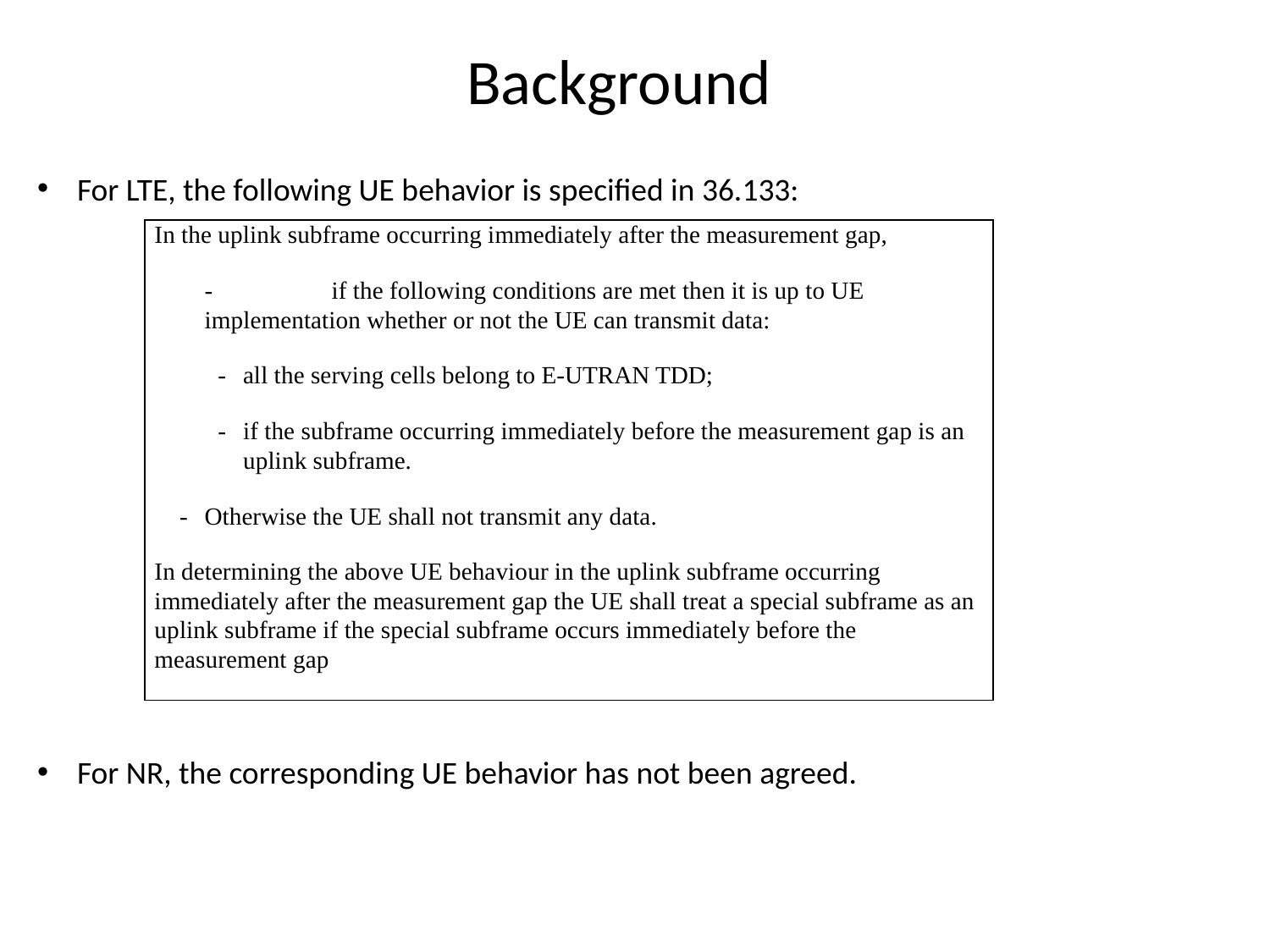

# Background
For LTE, the following UE behavior is specified in 36.133:
| In the uplink subframe occurring immediately after the measurement gap, - if the following conditions are met then it is up to UE implementation whether or not the UE can transmit data: - all the serving cells belong to E-UTRAN TDD; - if the subframe occurring immediately before the measurement gap is an uplink subframe. - Otherwise the UE shall not transmit any data. In determining the above UE behaviour in the uplink subframe occurring immediately after the measurement gap the UE shall treat a special subframe as an uplink subframe if the special subframe occurs immediately before the measurement gap |
| --- |
For NR, the corresponding UE behavior has not been agreed.